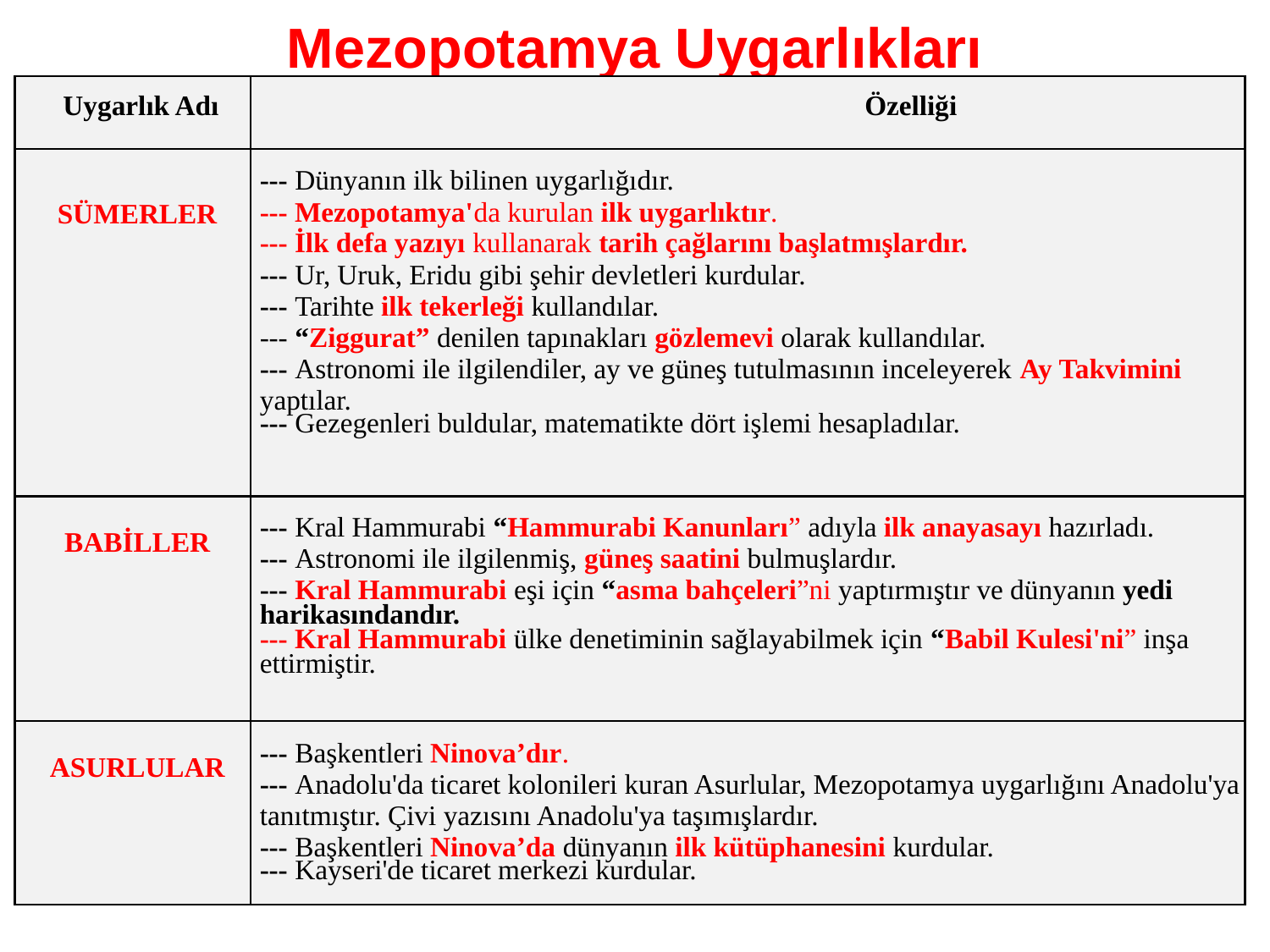

Mezopotamya Uygarlıkları
| Uygarlık Adı | Özelliği |
| --- | --- |
| SÜMERLER | --- Dünyanın ilk bilinen uygarlığıdır. --- Mezopotamya'da kurulan ilk uygarlıktır. --- İlk defa yazıyı kullanarak tarih çağlarını başlatmışlardır. --- Ur, Uruk, Eridu gibi şehir devletleri kurdular. --- Tarihte ilk tekerleği kullandılar. --- “Ziggurat” denilen tapınakları gözlemevi olarak kullandılar. --- Astronomi ile ilgilendiler, ay ve güneş tutulmasının inceleyerek Ay Takvimini yaptılar. --- Gezegenleri buldular, matematikte dört işlemi hesapladılar. |
| BABİLLER | --- Kral Hammurabi “Hammurabi Kanunları” adıyla ilk anayasayı hazırladı. --- Astronomi ile ilgilenmiş, güneş saatini bulmuşlardır. --- Kral Hammurabi eşi için “asma bahçeleri”ni yaptırmıştır ve dünyanın yedi harikasındandır. --- Kral Hammurabi ülke denetiminin sağlayabilmek için “Babil Kulesi'ni” inşa ettirmiştir. |
| ASURLULAR | --- Başkentleri Ninova’dır. --- Anadolu'da ticaret kolonileri kuran Asurlular, Mezopotamya uygarlığını Anadolu'ya tanıtmıştır. Çivi yazısını Anadolu'ya taşımışlardır. --- Başkentleri Ninova’da dünyanın ilk kütüphanesini kurdular. --- Kayseri'de ticaret merkezi kurdular. |